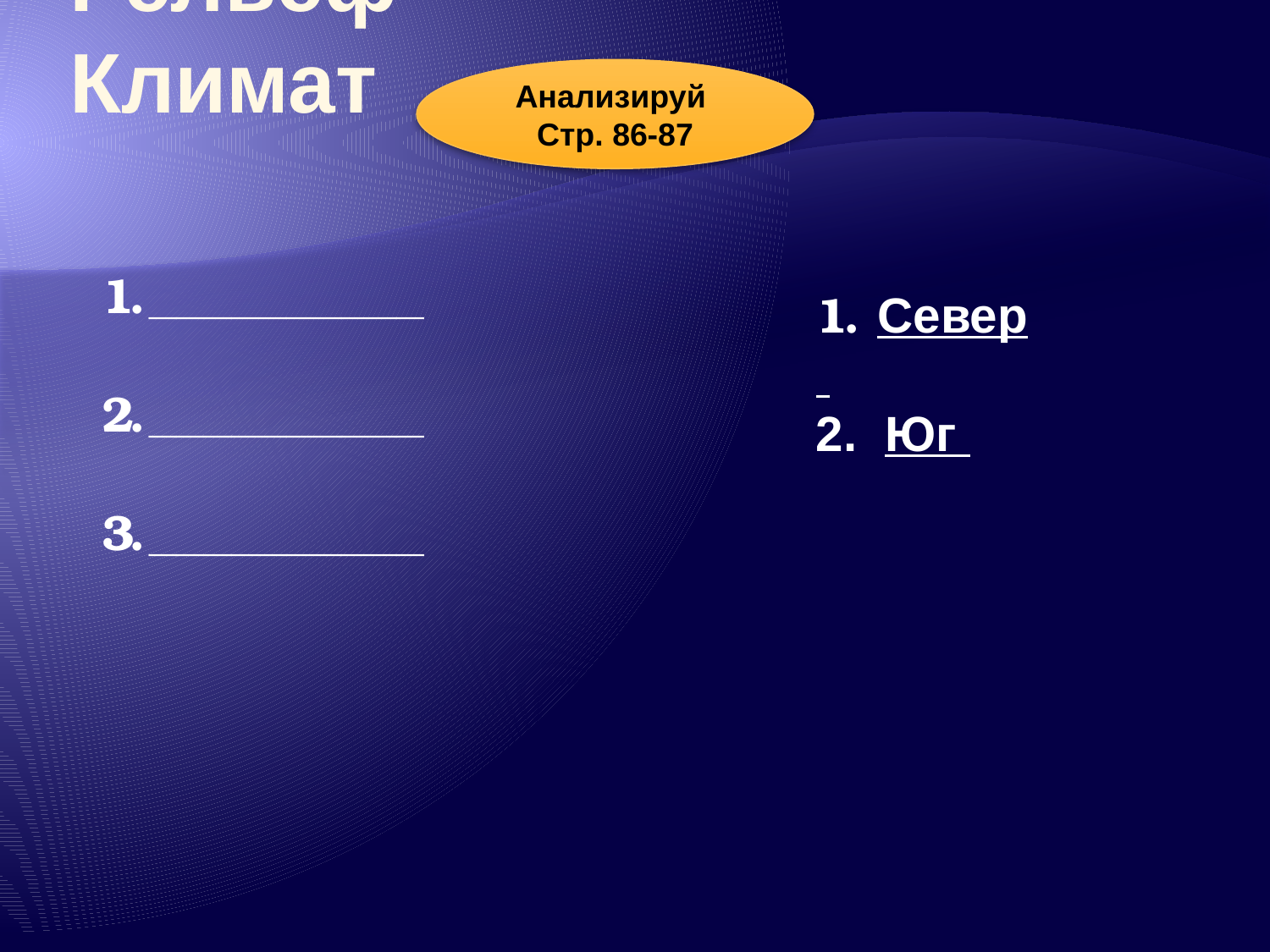

# Рельеф                              Климат
Анализируй
Стр. 86-87
__________

__________

__________
 Север

2.  Юг